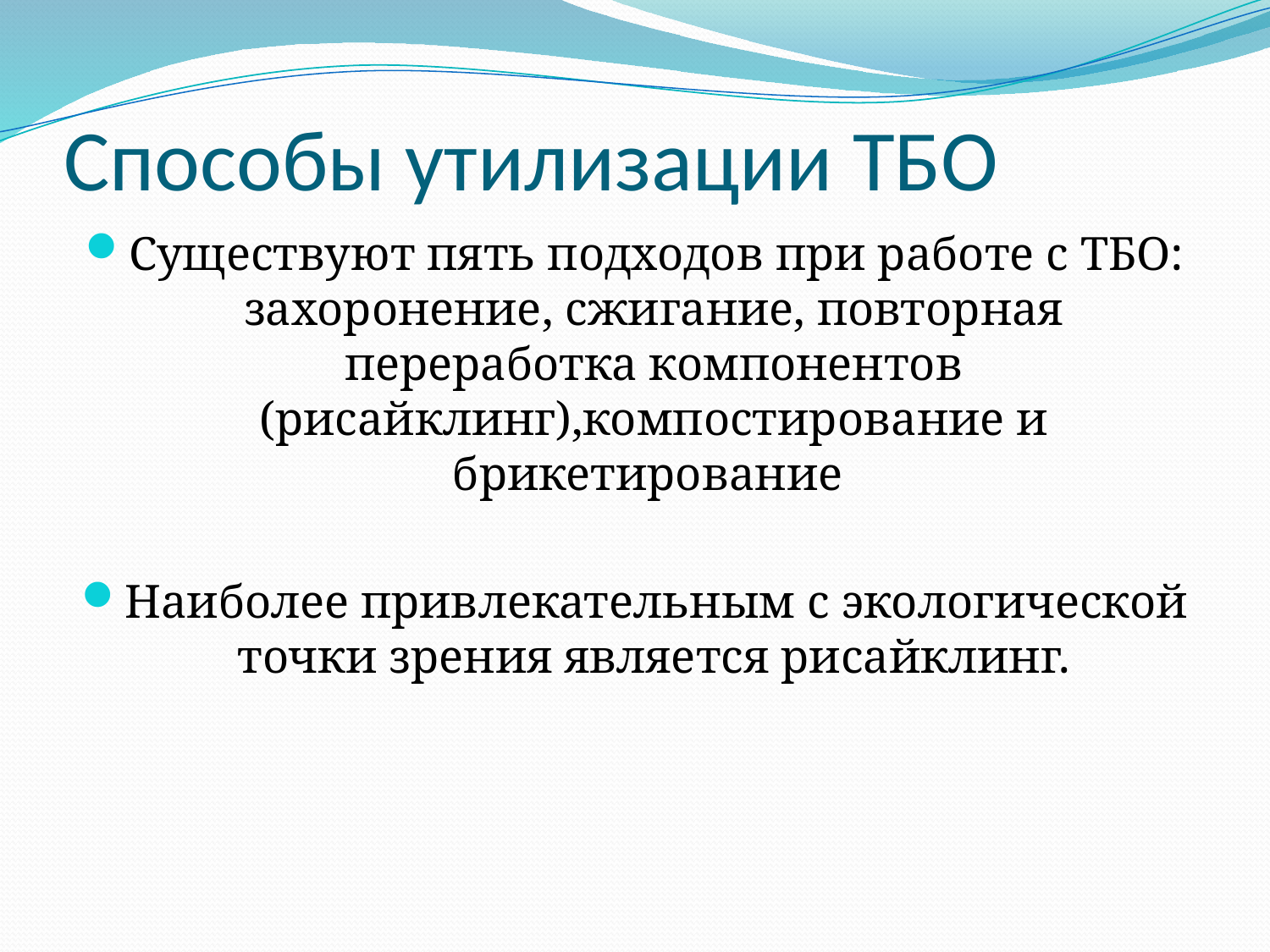

# Способы утилизации ТБО
Существуют пять подходов при работе с ТБО: захоронение, сжигание, повторная переработка компонентов (рисайклинг),компостирование и брикетирование

Наиболее привлекательным с экологической точки зрения является рисайклинг.